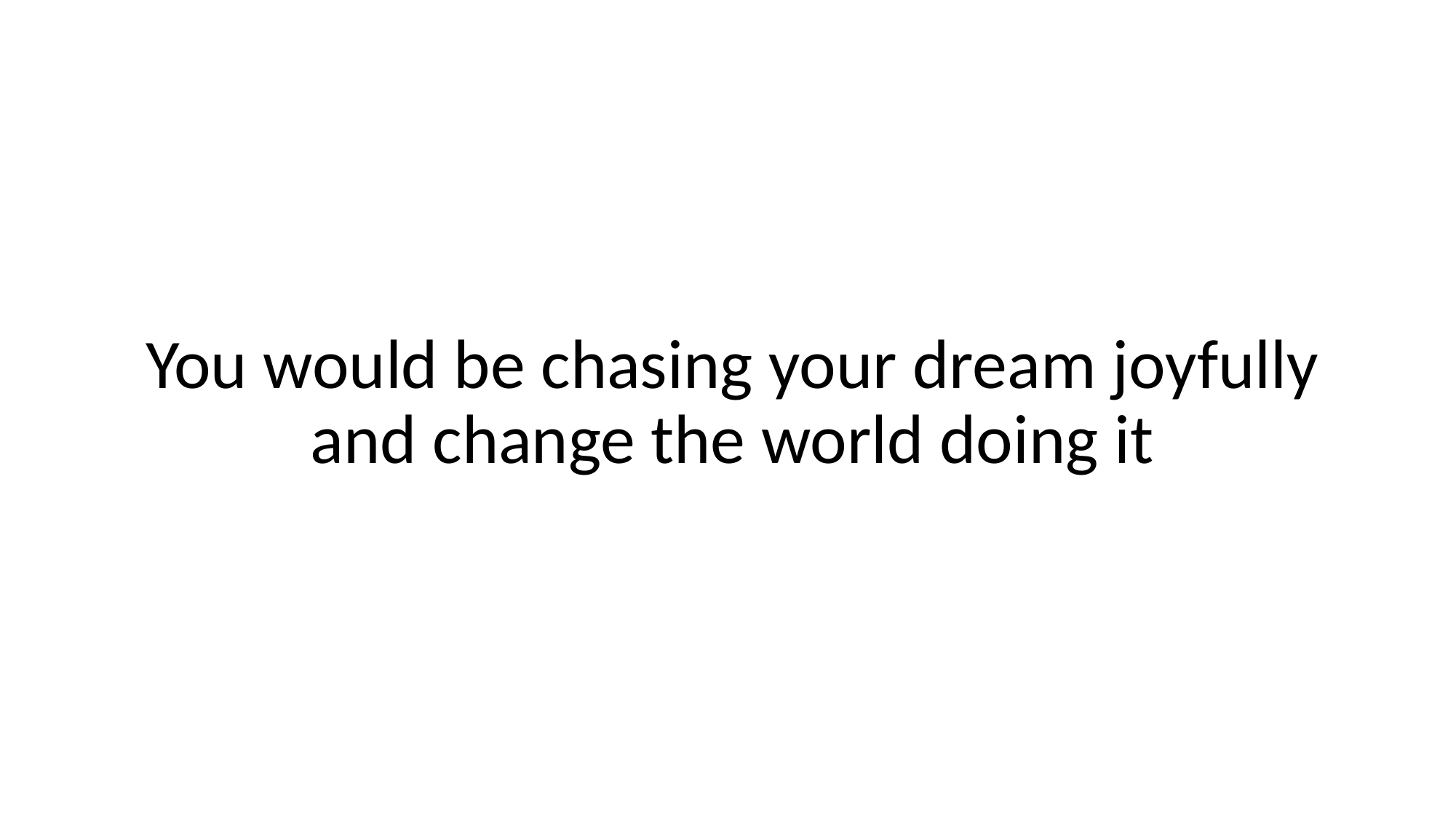

You would be chasing your dream joyfully and change the world doing it